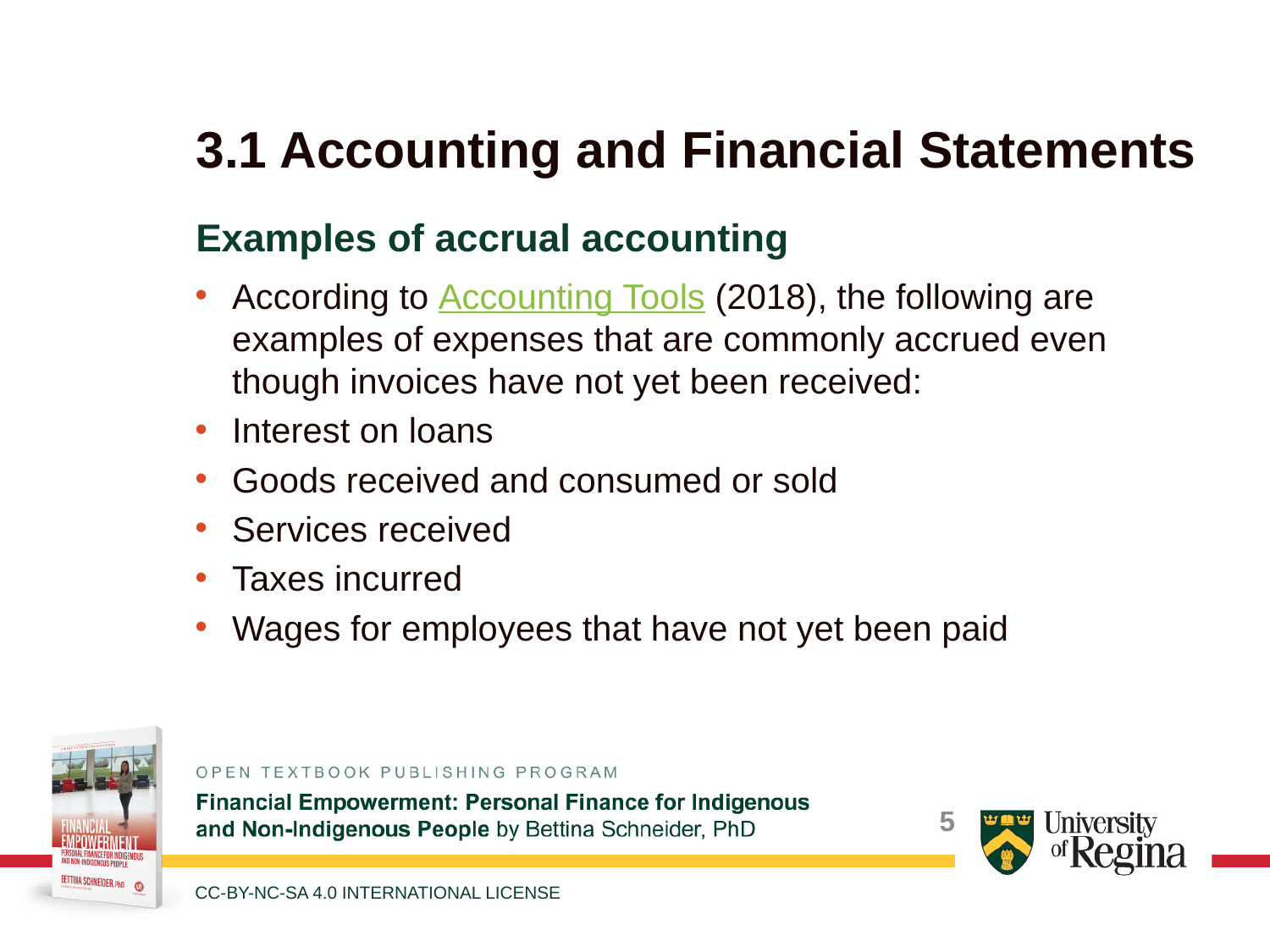

# 3.1 Accounting and Financial Statements
Examples of accrual accounting

According to Accounting Tools (2018), the following are examples of expenses that are commonly accrued even though invoices have not yet been received:
Interest on loans
Goods received and consumed or sold
Services received
Taxes incurred
Wages for employees that have not yet been paid

CC-BY-NC-SA 4.0 INTERNATIONAL LICENSE